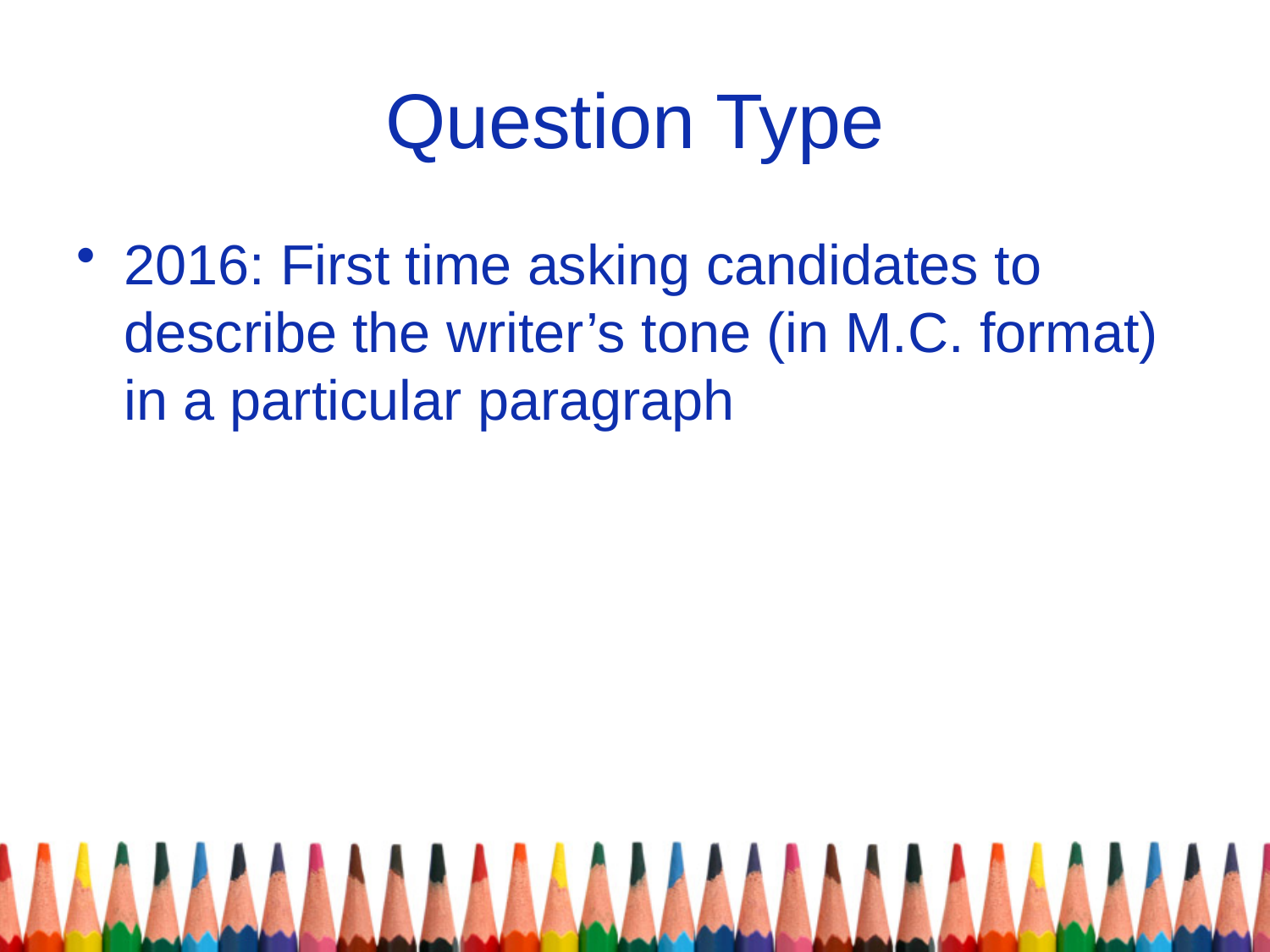

# Question Type
2016: First time asking candidates to describe the writer’s tone (in M.C. format) in a particular paragraph